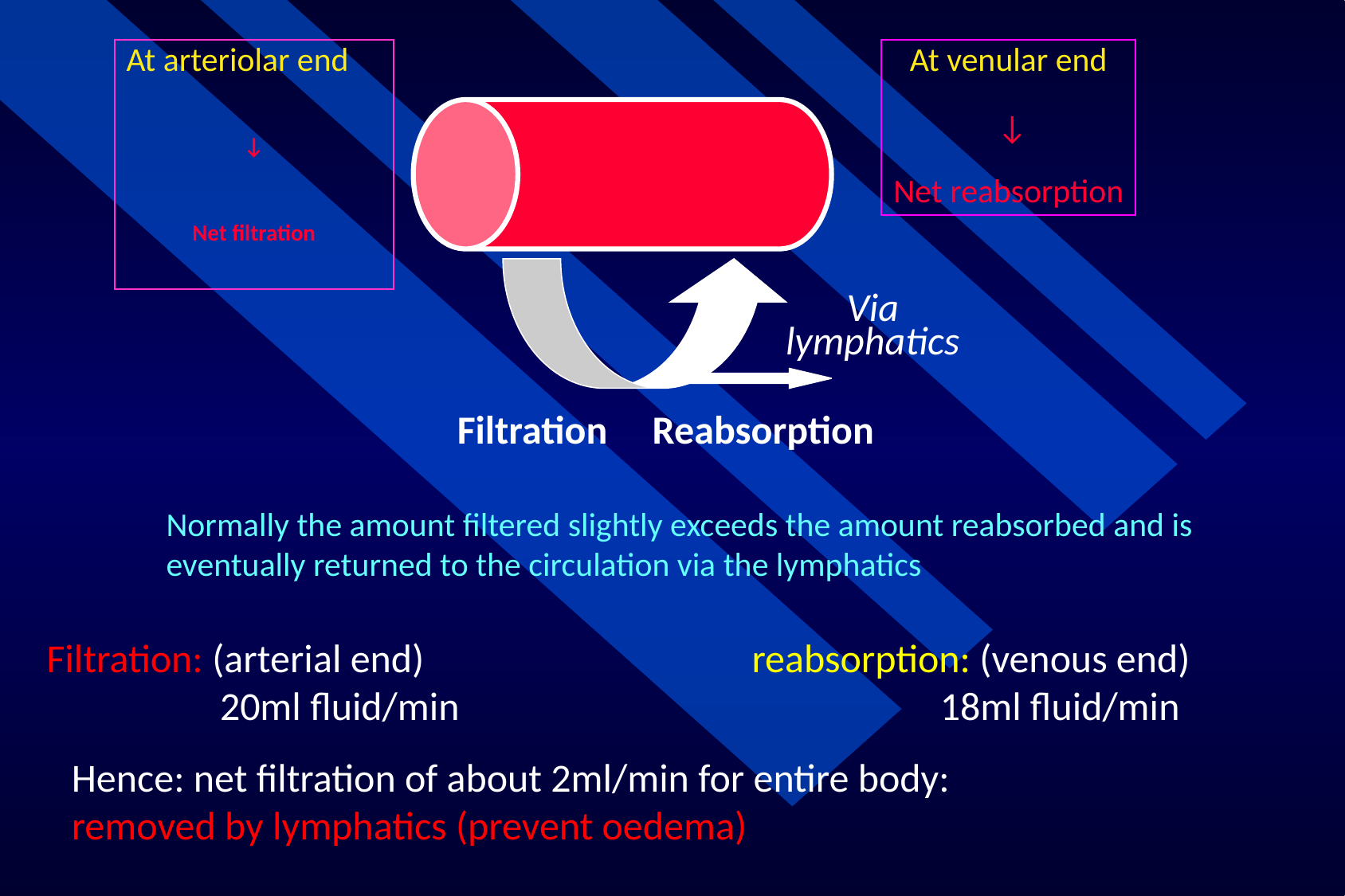

At arteriolar end

↓

Net filtration

At venular end

 ↓

Net reabsorption

Via
lymphatics

Filtration     Reabsorption
Normally the amount filtered slightly exceeds the amount reabsorbed and is eventually returned to the circulation via the lymphatics
Filtration: (arterial end)  		            reabsorption: (venous end)        	      20ml fluid/min		                                 18ml fluid/min
Hence: net filtration of about 2ml/min for entire body:
removed by lymphatics (prevent oedema)